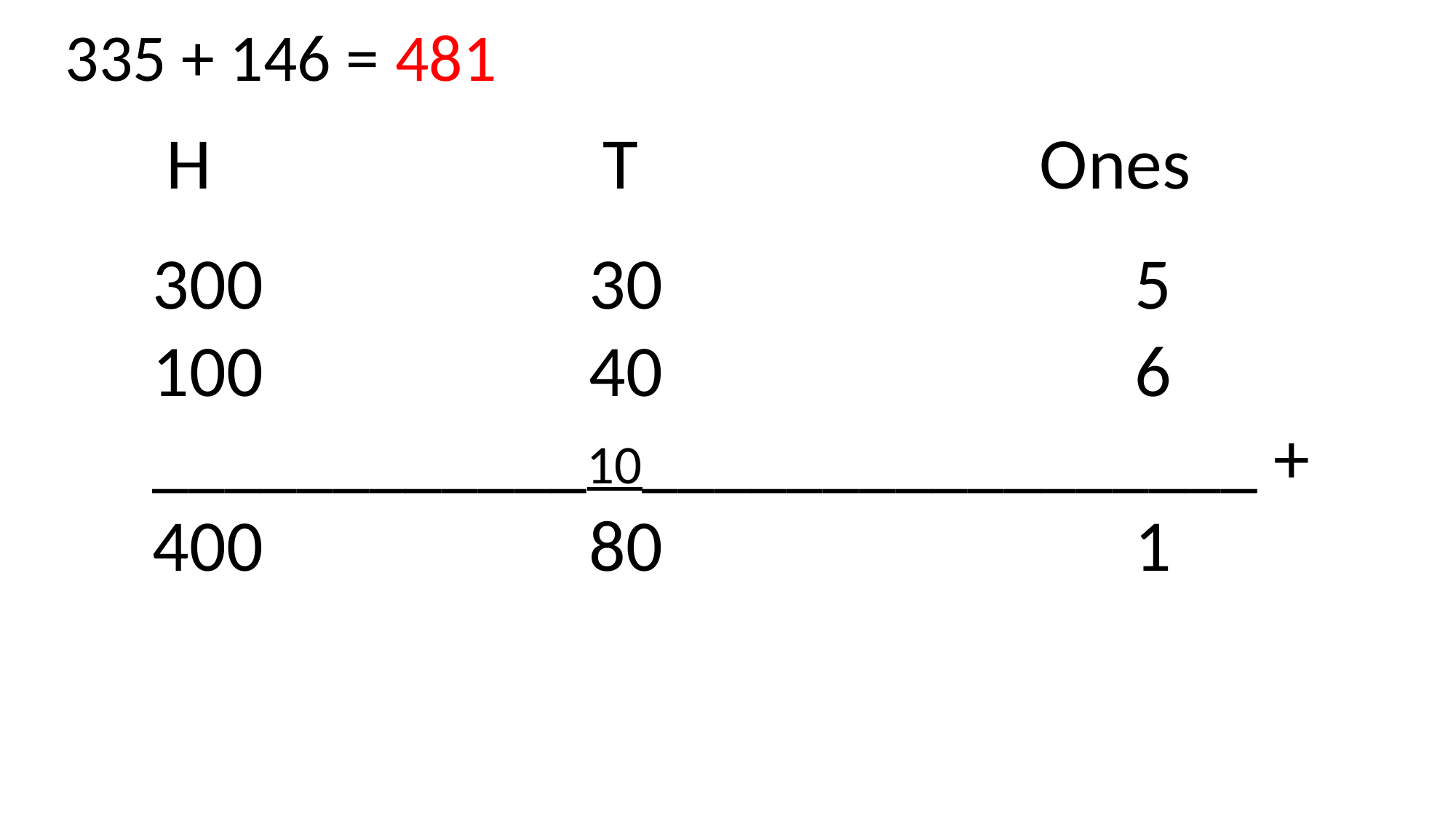

335 + 146 = 481
H				T				Ones
300			30					5
100			40					6
____________10_________________ +
400			80					1